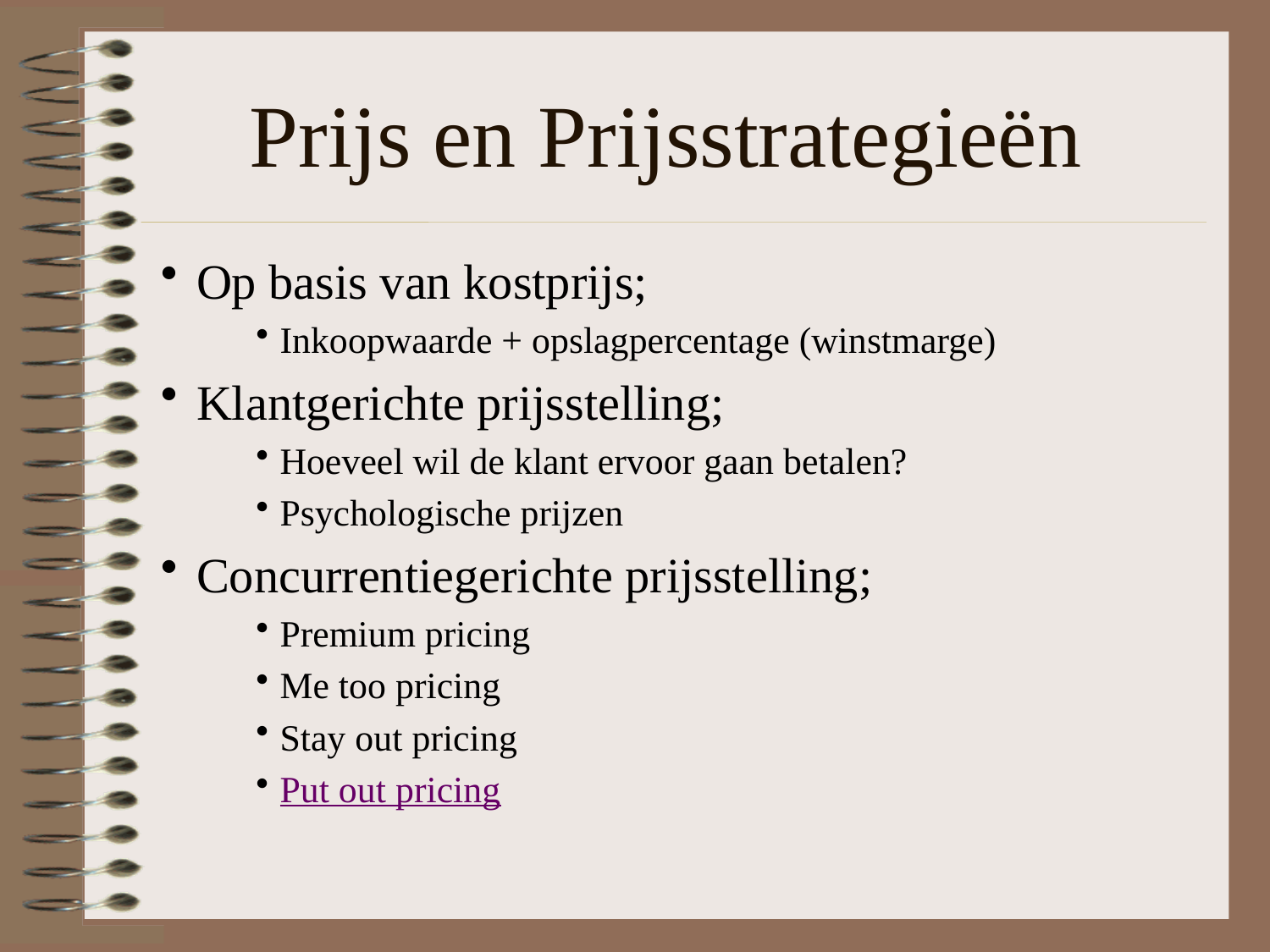

# Prijs en Prijsstrategieën
Op basis van kostprijs;
Inkoopwaarde + opslagpercentage (winstmarge)
Klantgerichte prijsstelling;
Hoeveel wil de klant ervoor gaan betalen?
Psychologische prijzen
Concurrentiegerichte prijsstelling;
Premium pricing
Me too pricing
Stay out pricing
Put out pricing